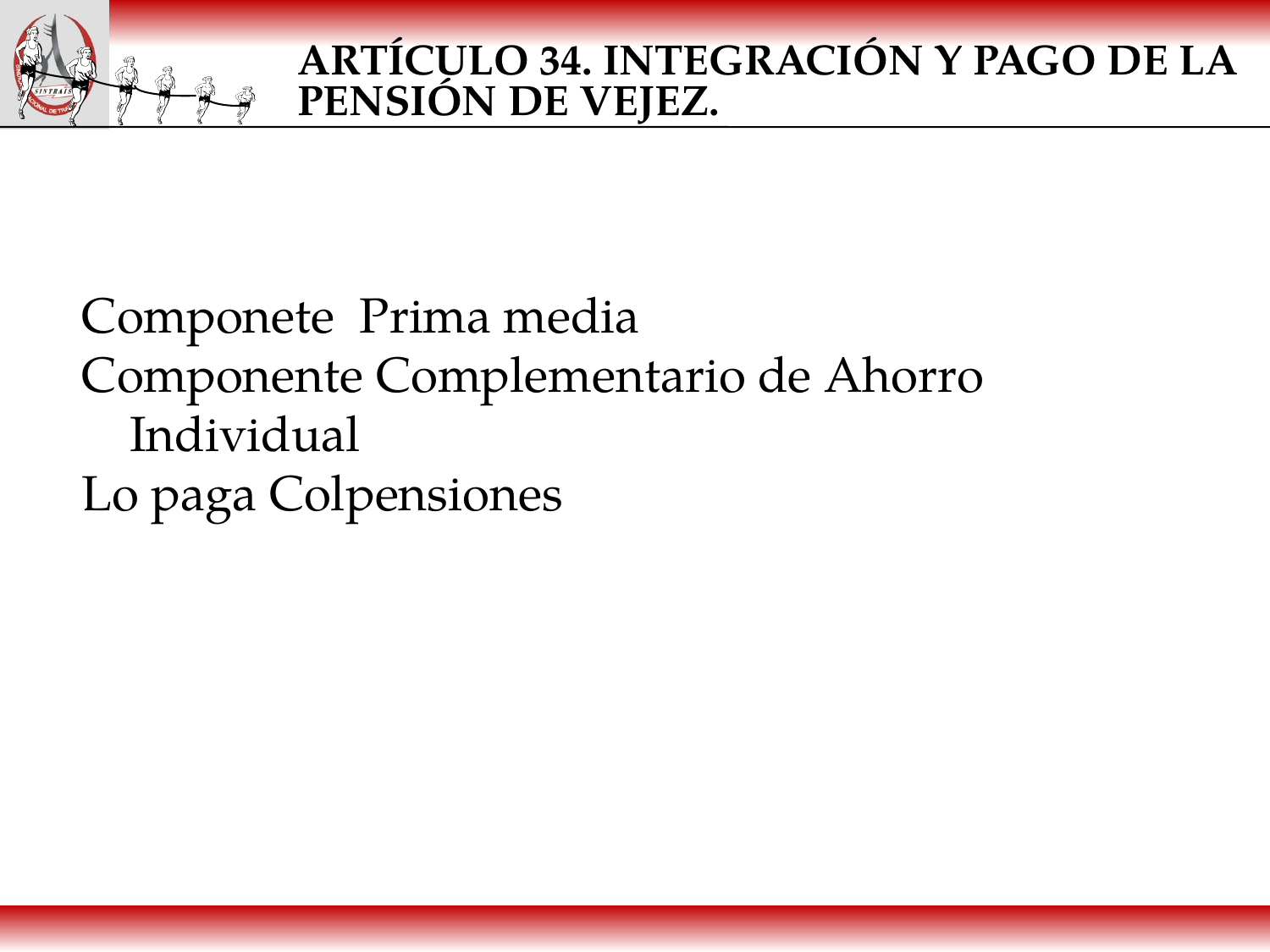

# ARTÍCULO 34. INTEGRACIÓN Y PAGO DE LA PENSIÓN DE VEJEZ.

Componete  Prima media
Componente Complementario de Ahorro Individual
Lo paga Colpensiones